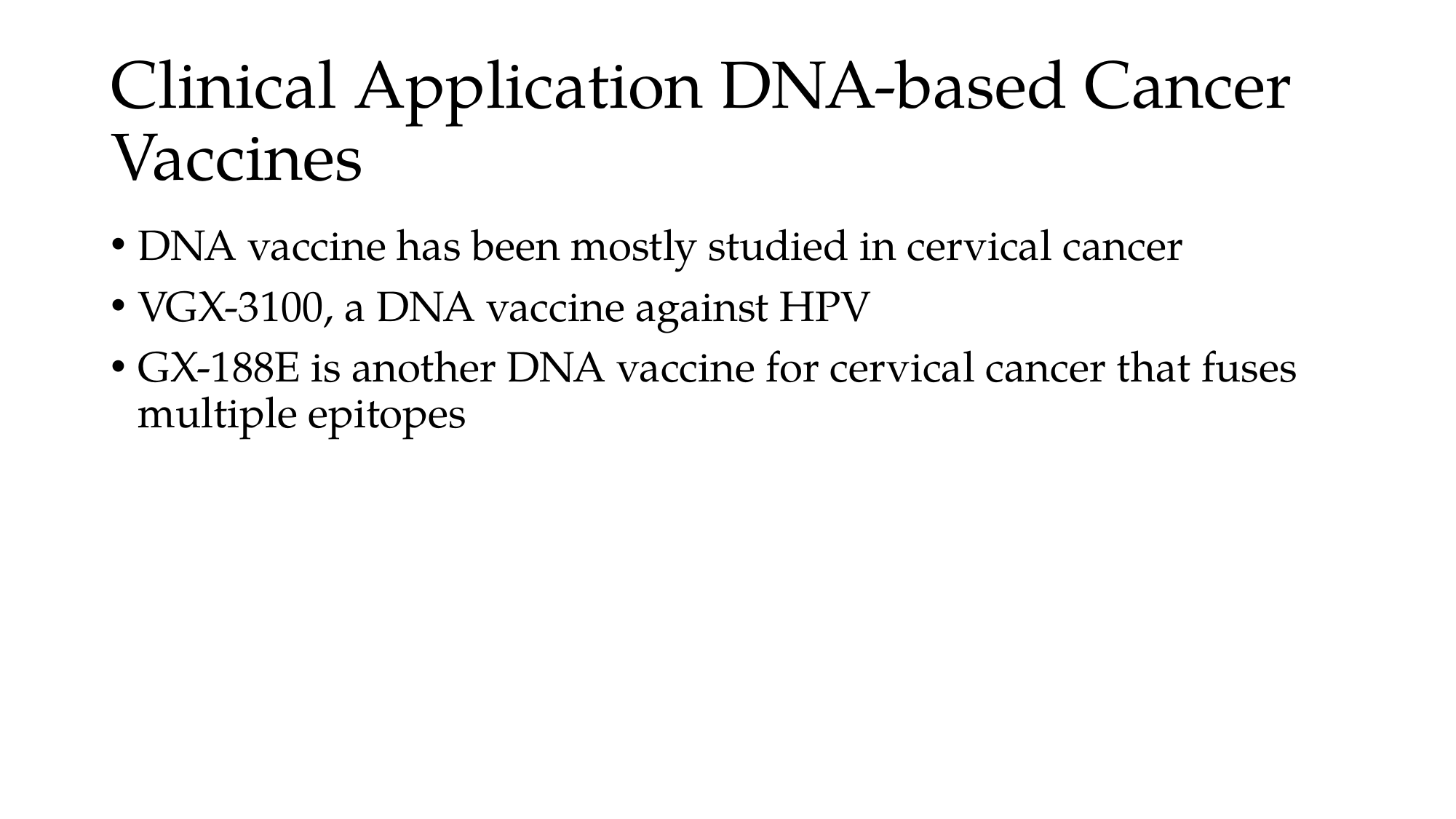

# Clinical Application DNA-based Cancer Vaccines
DNA vaccine has been mostly studied in cervical cancer
VGX-3100, a DNA vaccine against HPV
GX-188E is another DNA vaccine for cervical cancer that fuses multiple epitopes